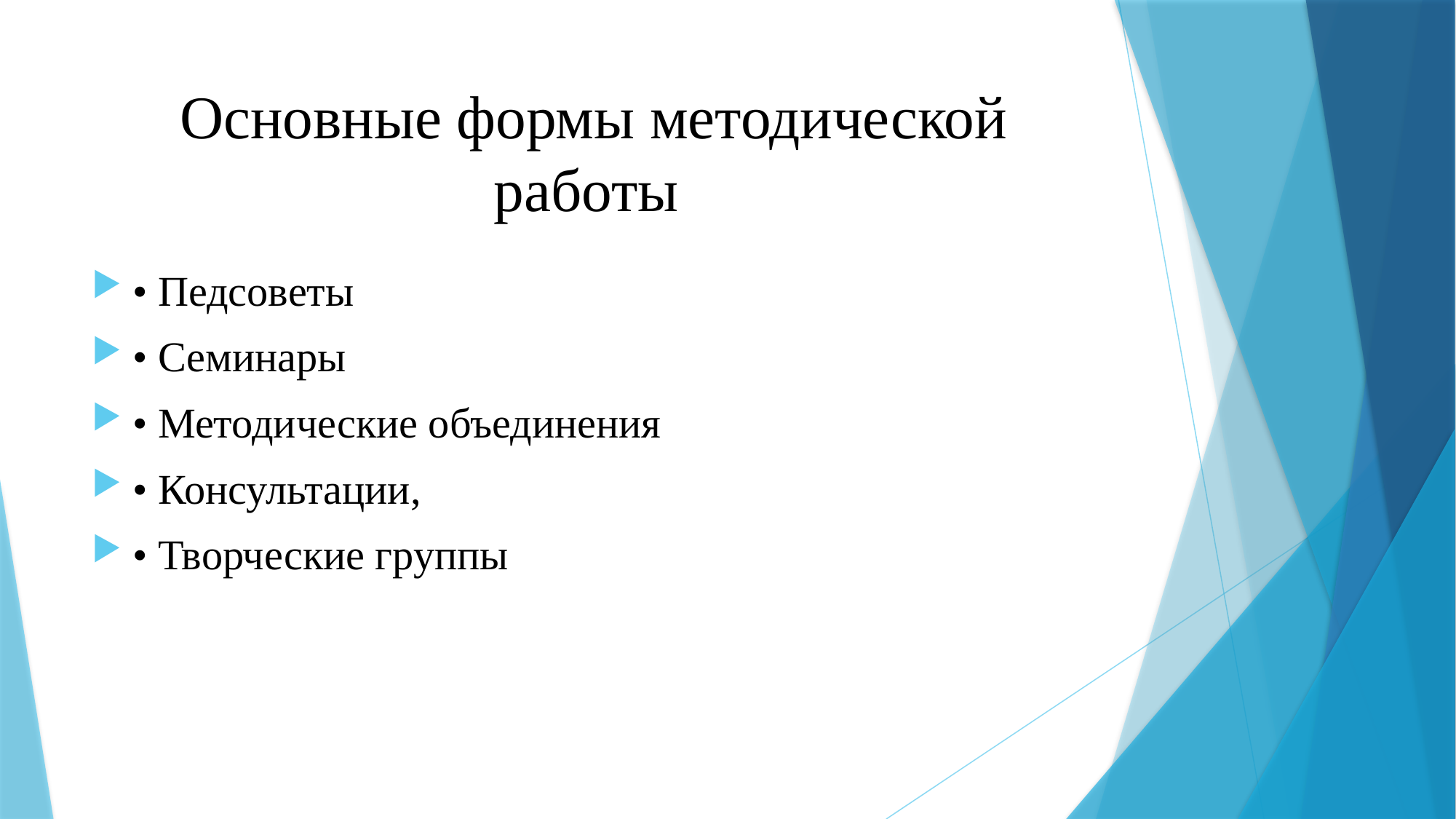

# Основные формы методической работы
• Педсоветы
• Семинары
• Методические объединения
• Консультации,
• Творческие группы